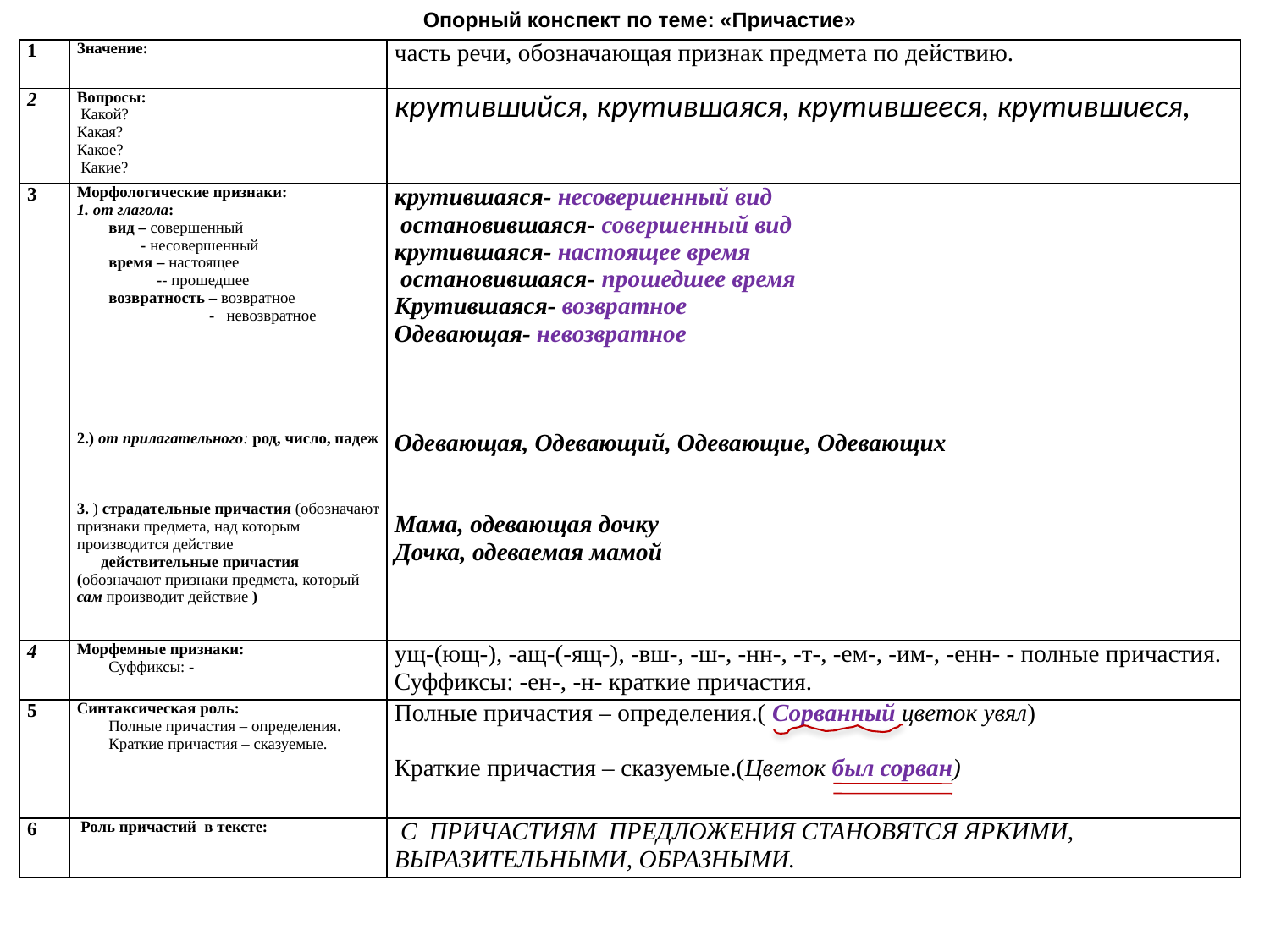

Опорный конспект по теме: «Причастие»

| 1 | Значение: | часть речи, обозначающая признак предмета по действию. |
| --- | --- | --- |
| 2 | Вопросы: Какой? Какая? Какое? Какие? | крутившийся, крутившаяся, крутившееся, крутившиеся, |
| 3 | Морфологические признаки: 1. от глагола: вид – совершенный - несовершенный время – настоящее -- прошедшее возвратность – возвратное - невозвратное 2.) от прилагательного: род, число, падеж 3. ) страдательные причастия (обозначают признаки предмета, над которым производится действие действительные причастия (обозначают признаки предмета, который сам производит действие ) | крутившаяся- несовершенный вид остановившаяся- совершенный вид крутившаяся- настоящее время остановившаяся- прошедшее время Крутившаяся- возвратное Одевающая- невозвратное Одевающая, Одевающий, Одевающие, Одевающих Мама, одевающая дочку Дочка, одеваемая мамой |
| 4 | Морфемные признаки: Суффиксы: - | ущ-(ющ-), -ащ-(-ящ-), -вш-, -ш-, -нн-, -т-, -ем-, -им-, -енн- - полные причастия. Суффиксы: -ен-, -н- краткие причастия. |
| 5 | Синтаксическая роль: Полные причастия – определения. Краткие причастия – сказуемые. | Полные причастия – определения.( Сорванный цветок увял) Краткие причастия – сказуемые.(Цветок был сорван) |
| 6 | Роль причастий в тексте: | С ПРИЧАСТИЯМ ПРЕДЛОЖЕНИЯ СТАНОВЯТСЯ ЯРКИМИ, ВЫРАЗИТЕЛЬНЫМИ, ОБРАЗНЫМИ. |